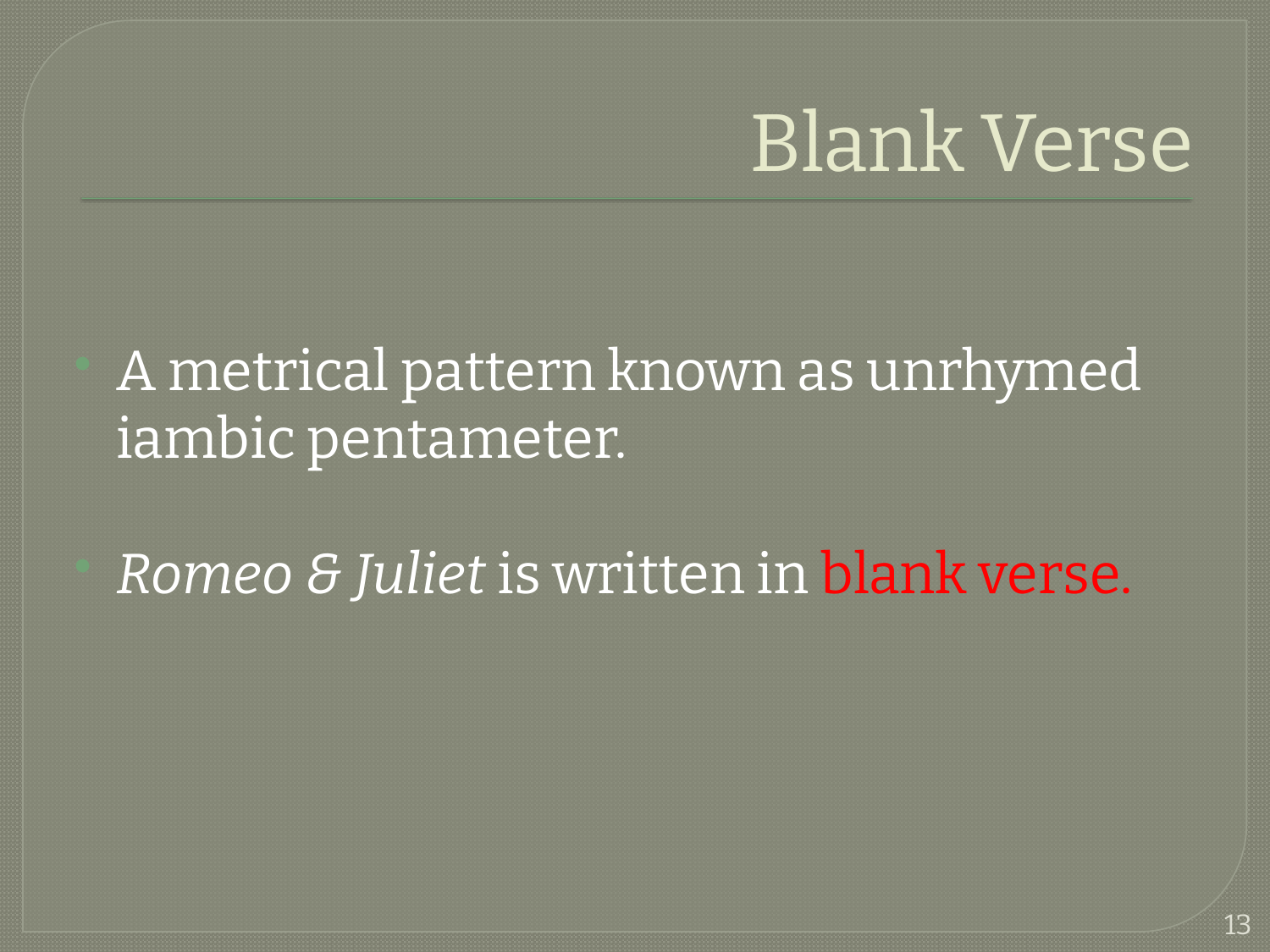

# Blank Verse
A metrical pattern known as unrhymed iambic pentameter.

Romeo & Juliet is written in blank verse.
13